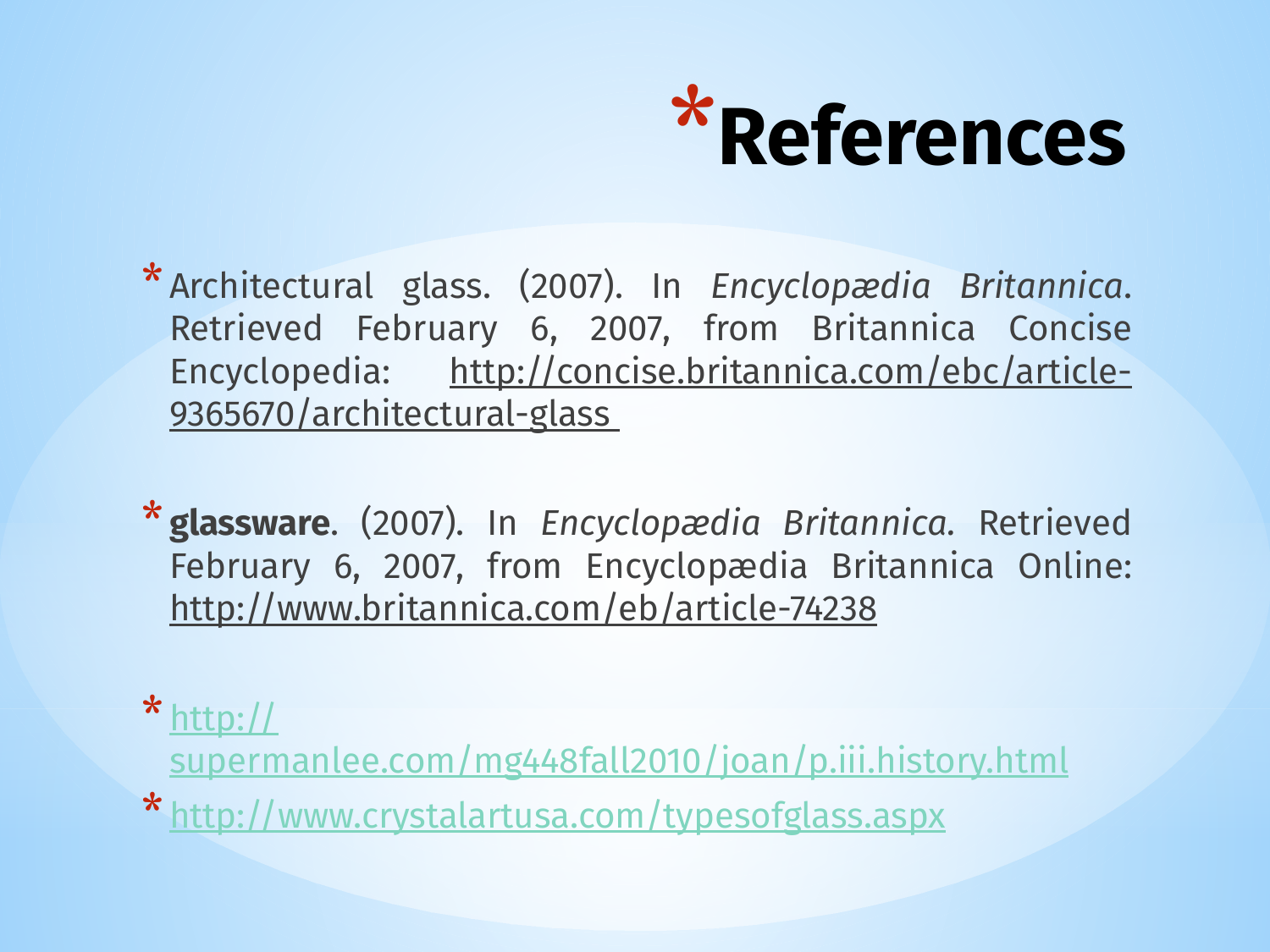

# References
Architectural glass. (2007). In Encyclopædia Britannica. Retrieved February 6, 2007, from Britannica Concise Encyclopedia: http://concise.britannica.com/ebc/article-9365670/architectural-glass

glassware. (2007). In Encyclopædia Britannica. Retrieved February 6, 2007, from Encyclopædia Britannica Online: http://www.britannica.com/eb/article-74238

http://supermanlee.com/mg448fall2010/joan/p.iii.history.html
http://www.crystalartusa.com/typesofglass.aspx